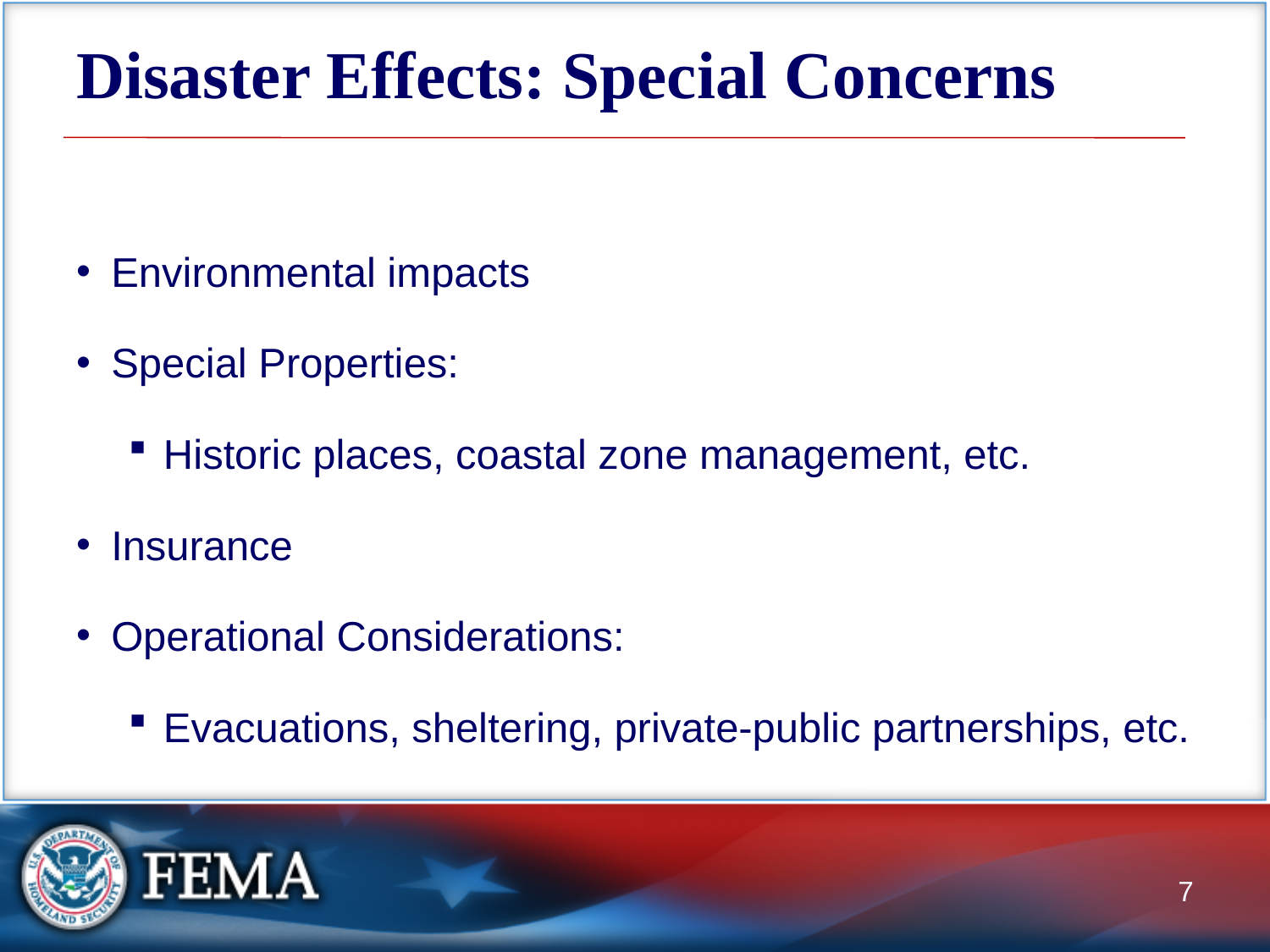

# Disaster Effects: Special Concerns

Environmental impacts
Special Properties:
Historic places, coastal zone management, etc.
Insurance
Operational Considerations:
Evacuations, sheltering, private-public partnerships, etc.
7